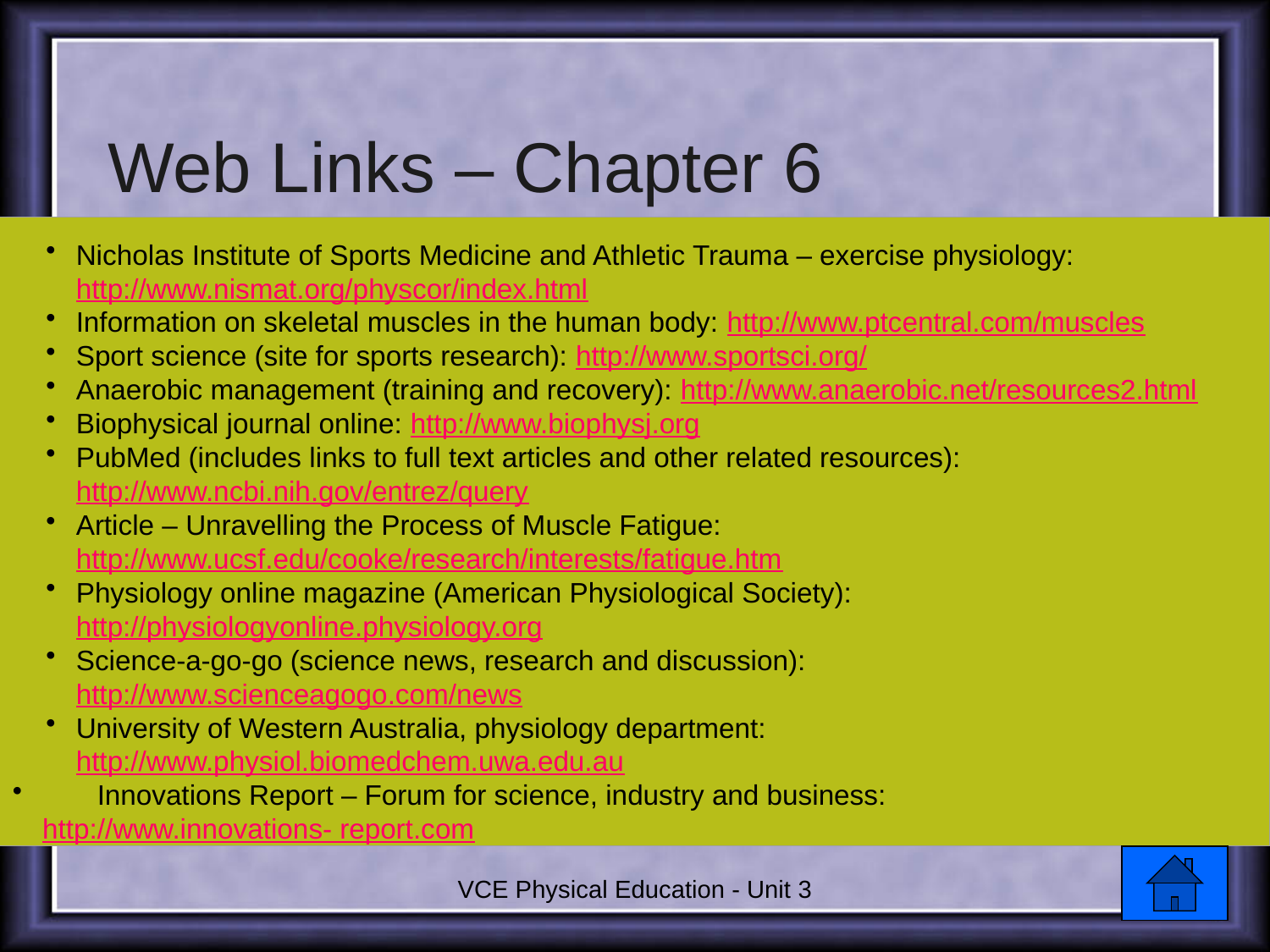

Web Links – Chapter 6

Nicholas Institute of Sports Medicine and Athletic Trauma – exercise physiology: http://www.nismat.org/physcor/index.html
Information on skeletal muscles in the human body: http://www.ptcentral.com/muscles
Sport science (site for sports research): http://www.sportsci.org/
Anaerobic management (training and recovery): http://www.anaerobic.net/resources2.html
Biophysical journal online: http://www.biophysj.org
PubMed (includes links to full text articles and other related resources): http://www.ncbi.nih.gov/entrez/query
Article – Unravelling the Process of Muscle Fatigue: http://www.ucsf.edu/cooke/research/interests/fatigue.htm
Physiology online magazine (American Physiological Society): http://physiologyonline.physiology.org
Science-a-go-go (science news, research and discussion): http://www.scienceagogo.com/news
University of Western Australia, physiology department: http://www.physiol.biomedchem.uwa.edu.au
       Innovations Report – Forum for science, industry and business: http://www.innovations- report.com

Australian Sports Commission: http://www.ausport.gov.au
Find 30 promotion (Government of WA Department of Health): http://www.find30.com.au
Walking School Bus promotion (UK): http://www.walkingbus.com
Ministry of Health (New Zealand) toolkits: http://www.newhealth.govt.nz
The 10,000 Steps Rockhampton project: http://www.10000steps.org.au/rockhampton/
Travelsmart Australia: http://www.travelsmart.gov.au
World Health Organisation: http://www.who.int
Heart Foundation Australia: http://www.heartfoundation.com.au
VicHealth (The Victorian Health Promotion Foundation): http://www.vichealth.vic.gov.au
Be Active promotion (Government of South Australia): http://www.beactive.com.au
Go For Your Life: http://www.goforyourlife.vic.gov.au
Physical Activity Resources for Health Professionals – Introduction (Centre for disease control and prevention – USA): http://www.cdc.gov/nccdphp/dnpa/physical/health_professionals/index.htm
Health Promotion (Public Health Agency of Canada): http://www.phac-aspc.gc.ca/hp-ps/index.html
Strategic Inter-Governmental Forum on Physical Activity and Health (SIGPAH): http://www.nphp.gov.au/workprog/sigpah/
Healthy youth (Centre for disease control and prevention (USA): http://www.cdc.gov/HealthyYouth/
America On The Move promotion: http://www.americaonthemove.org
Papers from the International Journal of Behavioural Nutrition and Physical Activity: http://www.ijbnpa.org/home
Department of health and aging (Australian government): http://www.health.gov.au/internet/wcms/publishing.nsf/content/home
Building a healthy, active Australia (Australian government): http://www.healthyactive.gov.au
National Public Health Partnership: http://www.nphp.gov.au
Be Active promotion (Government of South Australia): http://www.beactive.com.au
Sport and Recreation Australia: http://www.sport.vic.gov.au

VCE Physical Education - Unit 3